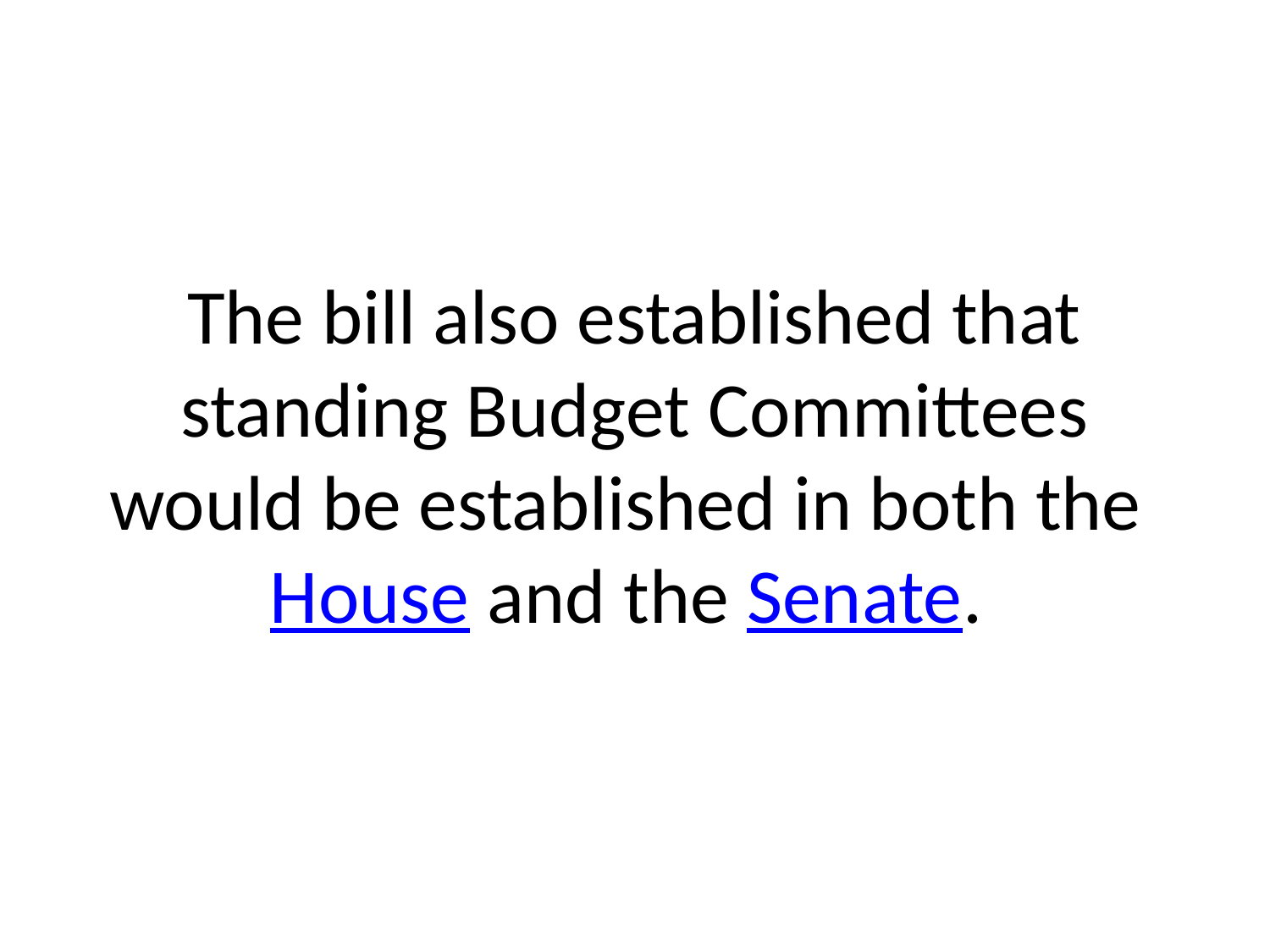

# The bill also established that standing Budget Committees would be established in both the House and the Senate.